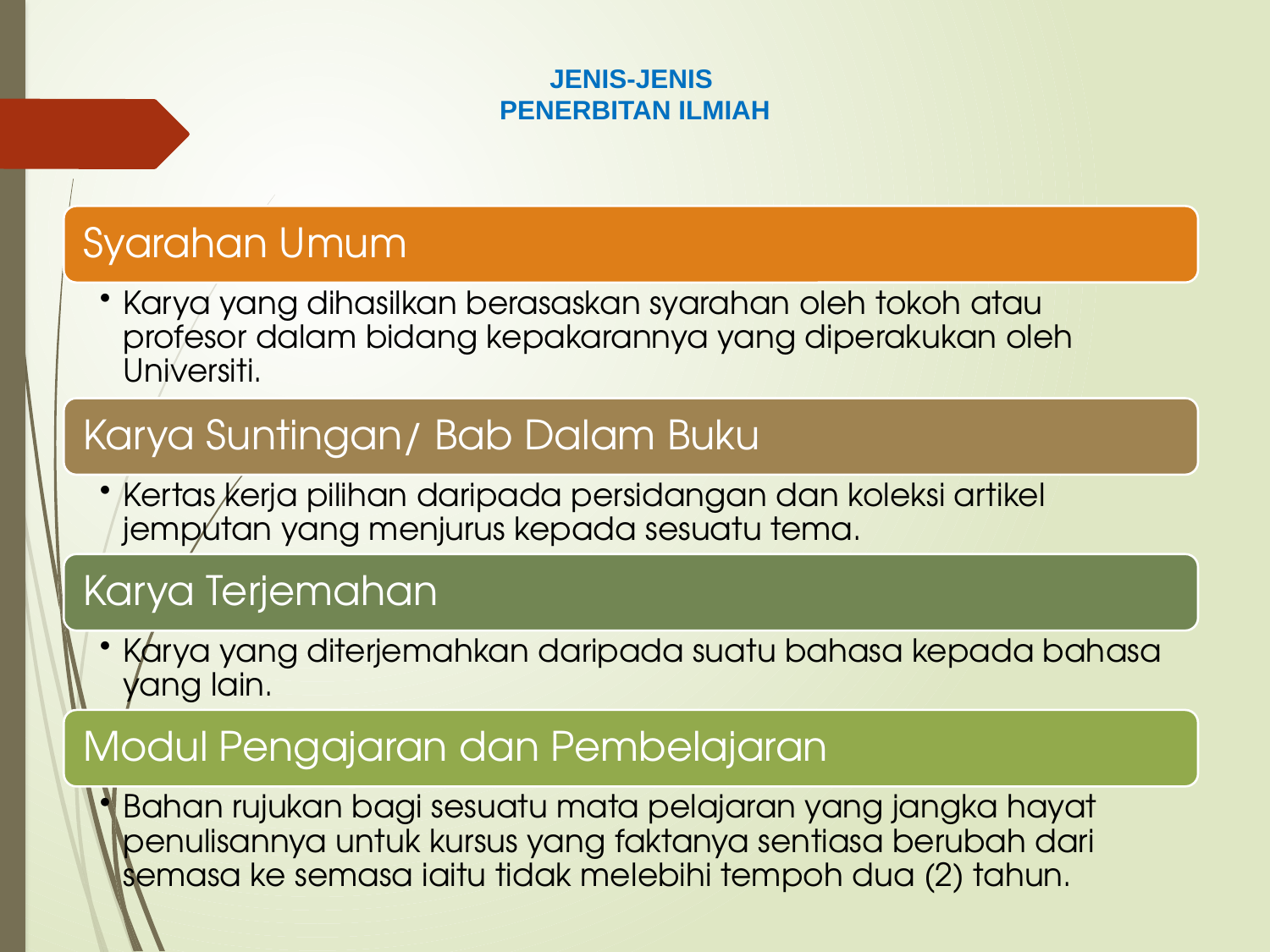

# JENIS-JENIS PENERBITAN ILMIAH
Syarahan Umum
Karya yang dihasilkan berasaskan syarahan oleh tokoh atau profesor dalam bidang kepakarannya yang diperakukan oleh Universiti.
Karya Suntingan/ Bab Dalam Buku
Kertas kerja pilihan daripada persidangan dan koleksi artikel jemputan yang menjurus kepada sesuatu tema.
Karya Terjemahan
Karya yang diterjemahkan daripada suatu bahasa kepada bahasa yang lain.
Modul Pengajaran dan Pembelajaran
Bahan rujukan bagi sesuatu mata pelajaran yang jangka hayat penulisannya untuk kursus yang faktanya sentiasa berubah dari semasa ke semasa iaitu tidak melebihi tempoh dua (2) tahun.